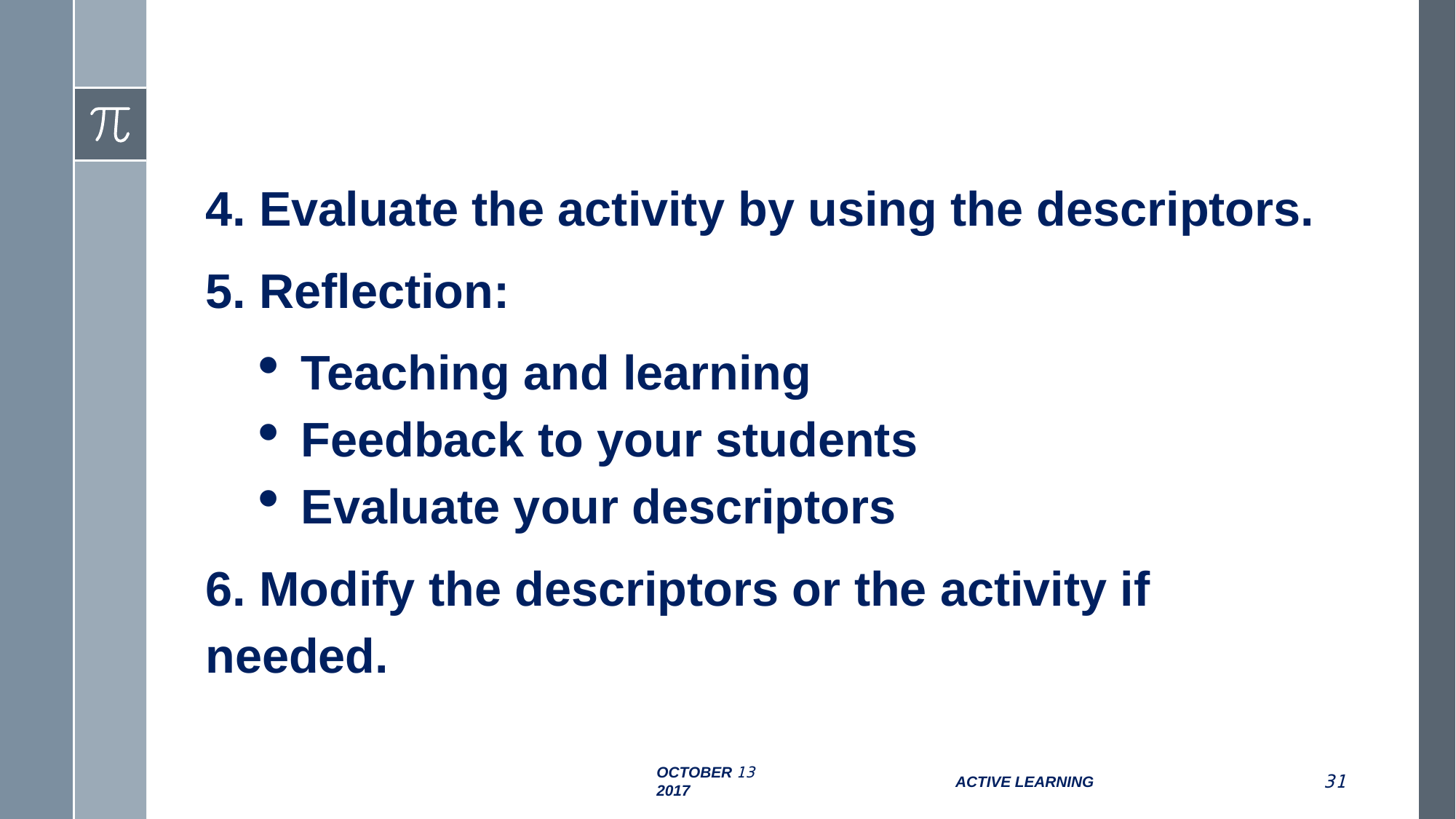

4. Evaluate the activity by using the descriptors.
5. Reflection:
Teaching and learning
Feedback to your students
Evaluate your descriptors
6. Modify the descriptors or the activity if needed.
Active Learning
31
13 October 2017